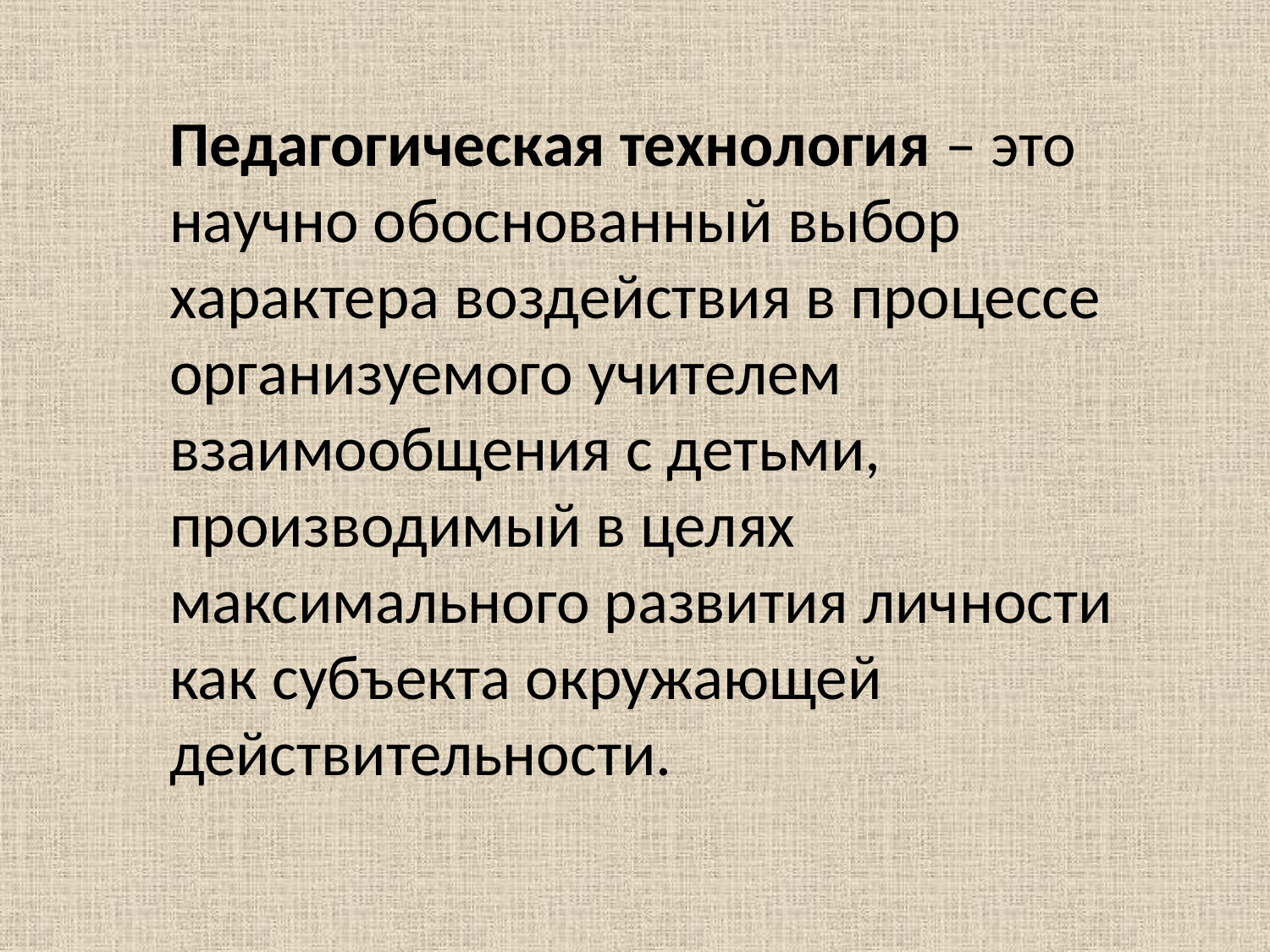

Педагогическая технология – это
научно обоснованный выбор
характера воздействия в процессе
организуемого учителем
взаимообщения с детьми,
производимый в целях
максимального развития личности
как субъекта окружающей
действительности.